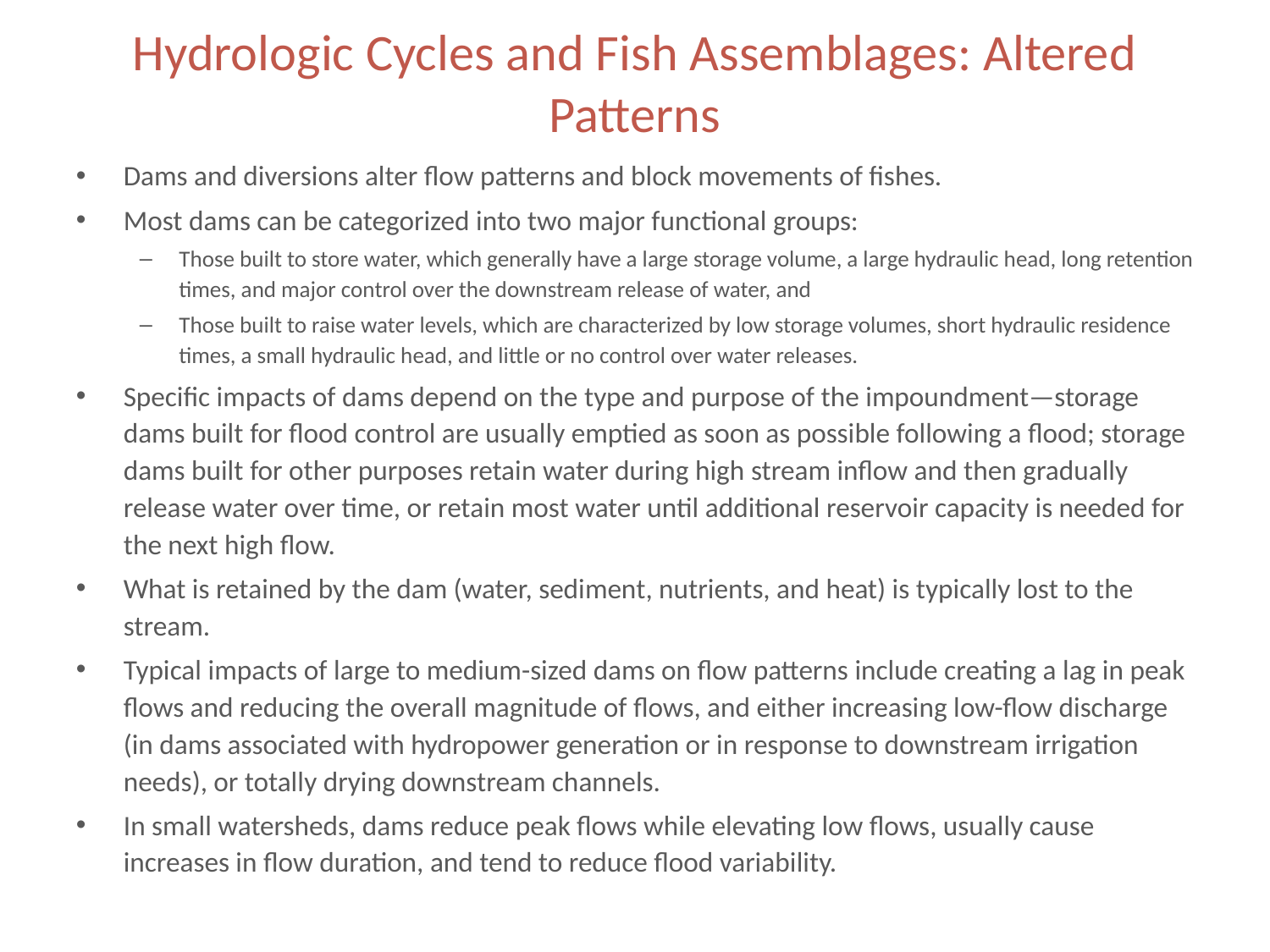

# Hydrologic Cycles and Fish Assemblages: Altered Patterns
Dams and diversions alter flow patterns and block movements of fishes.
Most dams can be categorized into two major functional groups:
Those built to store water, which generally have a large storage volume, a large hydraulic head, long retention times, and major control over the downstream release of water, and
Those built to raise water levels, which are characterized by low storage volumes, short hydraulic residence times, a small hydraulic head, and little or no control over water releases.
Specific impacts of dams depend on the type and purpose of the impoundment—storage dams built for flood control are usually emptied as soon as possible following a flood; storage dams built for other purposes retain water during high stream inflow and then gradually release water over time, or retain most water until additional reservoir capacity is needed for the next high flow.
What is retained by the dam (water, sediment, nutrients, and heat) is typically lost to the stream.
Typical impacts of large to medium-sized dams on flow patterns include creating a lag in peak flows and reducing the overall magnitude of flows, and either increasing low-flow discharge (in dams associated with hydropower generation or in response to downstream irrigation needs), or totally drying downstream channels.
In small watersheds, dams reduce peak flows while elevating low flows, usually cause increases in flow duration, and tend to reduce flood variability.